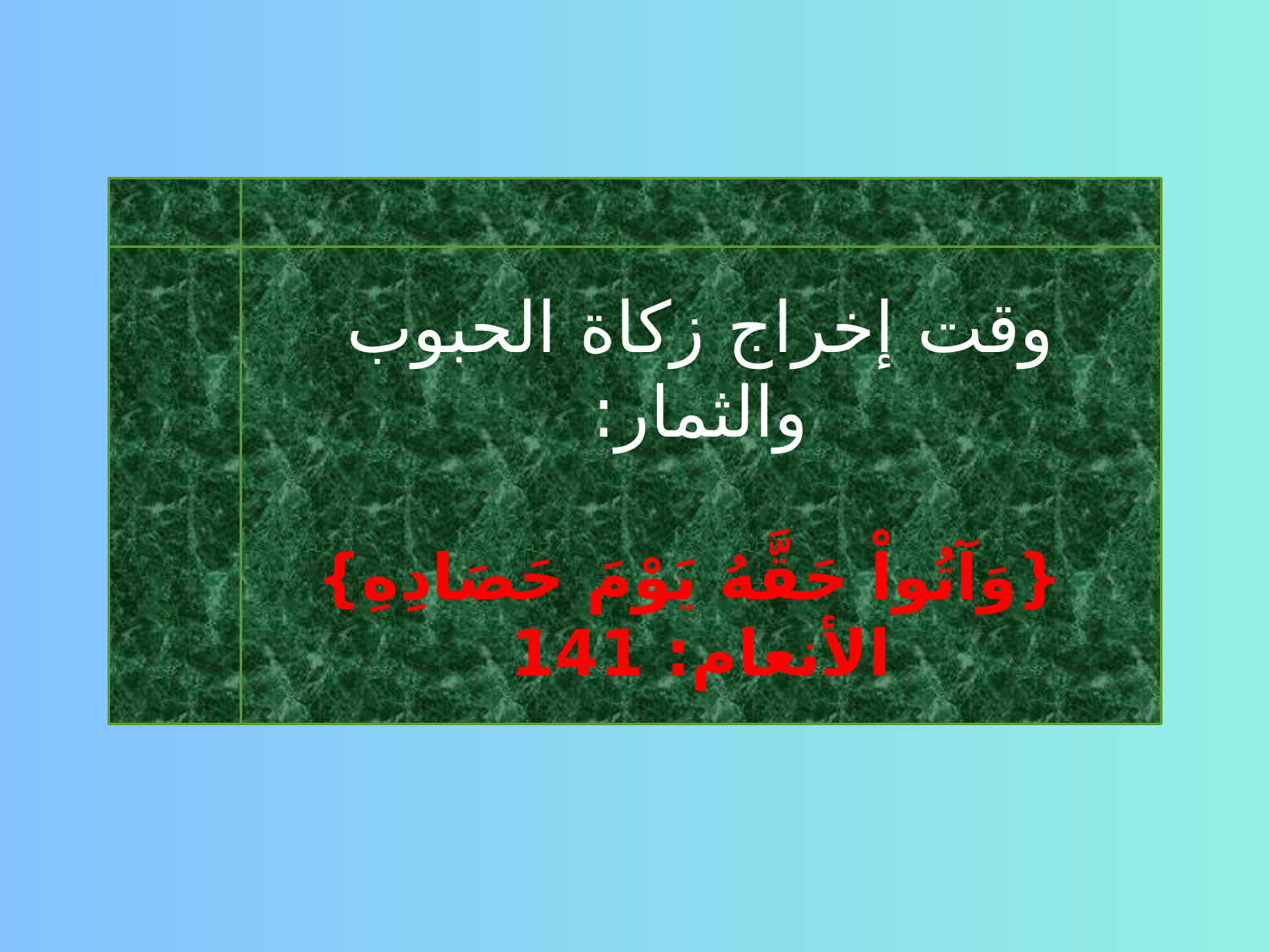

وقت إخراج زكاة الحبوب والثمار:
 {وَآتُواْ حَقَّهُ يَوْمَ حَصَادِهِ} الأنعام: 141